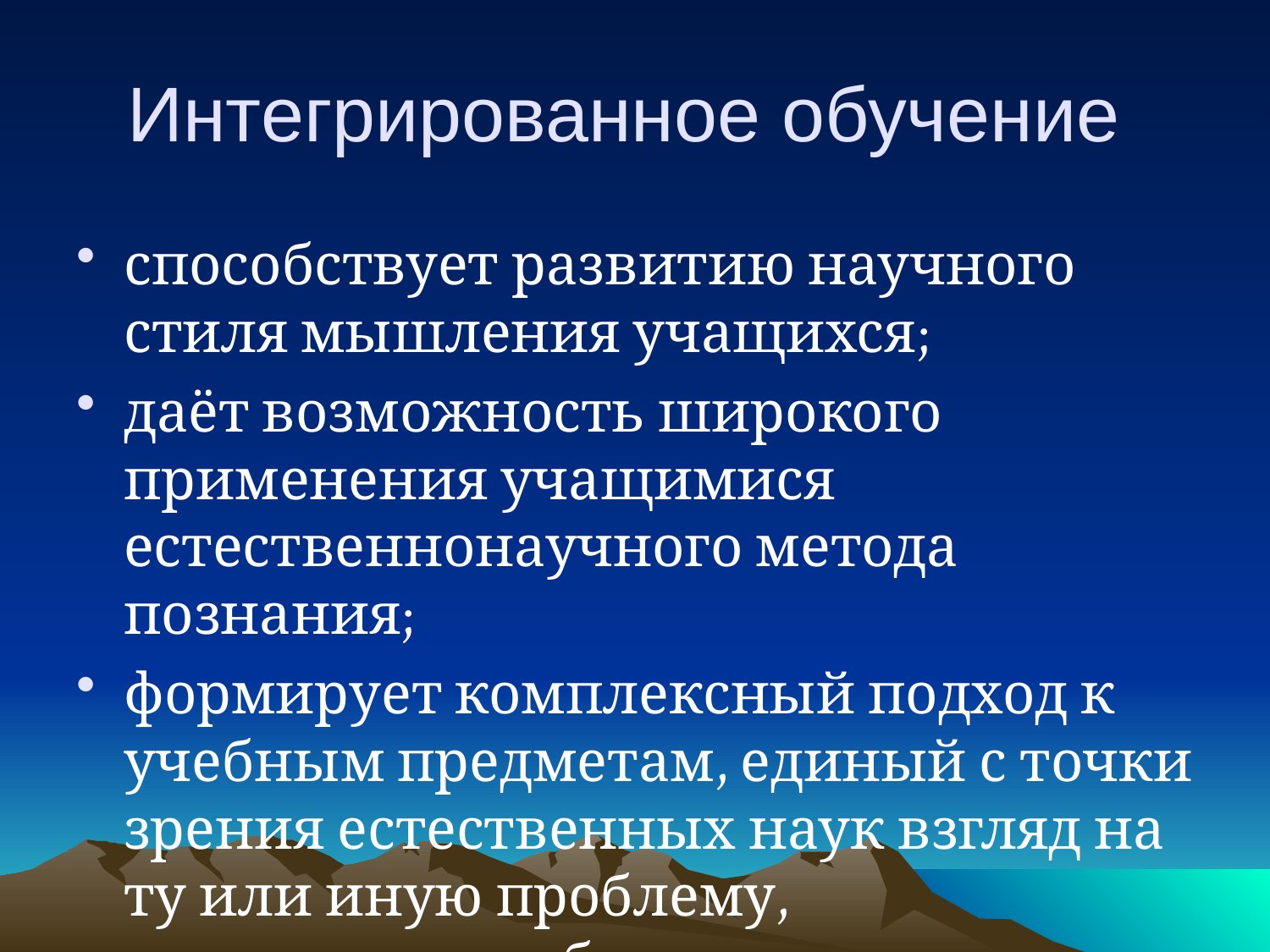

# Интегрированное обучение
способствует развитию научного стиля мышления учащихся;
даёт возможность широкого применения учащимися естественнонаучного метода познания;
формирует комплексный подход к учебным предметам, единый с точки зрения естественных наук взгляд на ту или иную проблему, отражающую объективные связи в окружающем мире.
повышает качество знаний учащихся;
повышает и развивает интерес учащихся к предметам, формирует убеждение учащихся, что они могут изучать с пониманием более сложные вещи в сравнении с теми, которые предлагаются в учебнике;
расширяет кругозор учащихся, способствует развитию творческих возможностей учащихся, помогает более глубокому осознанию и усвоению программного материала;
приобщает школьников к научно-исследовательской деятельности.